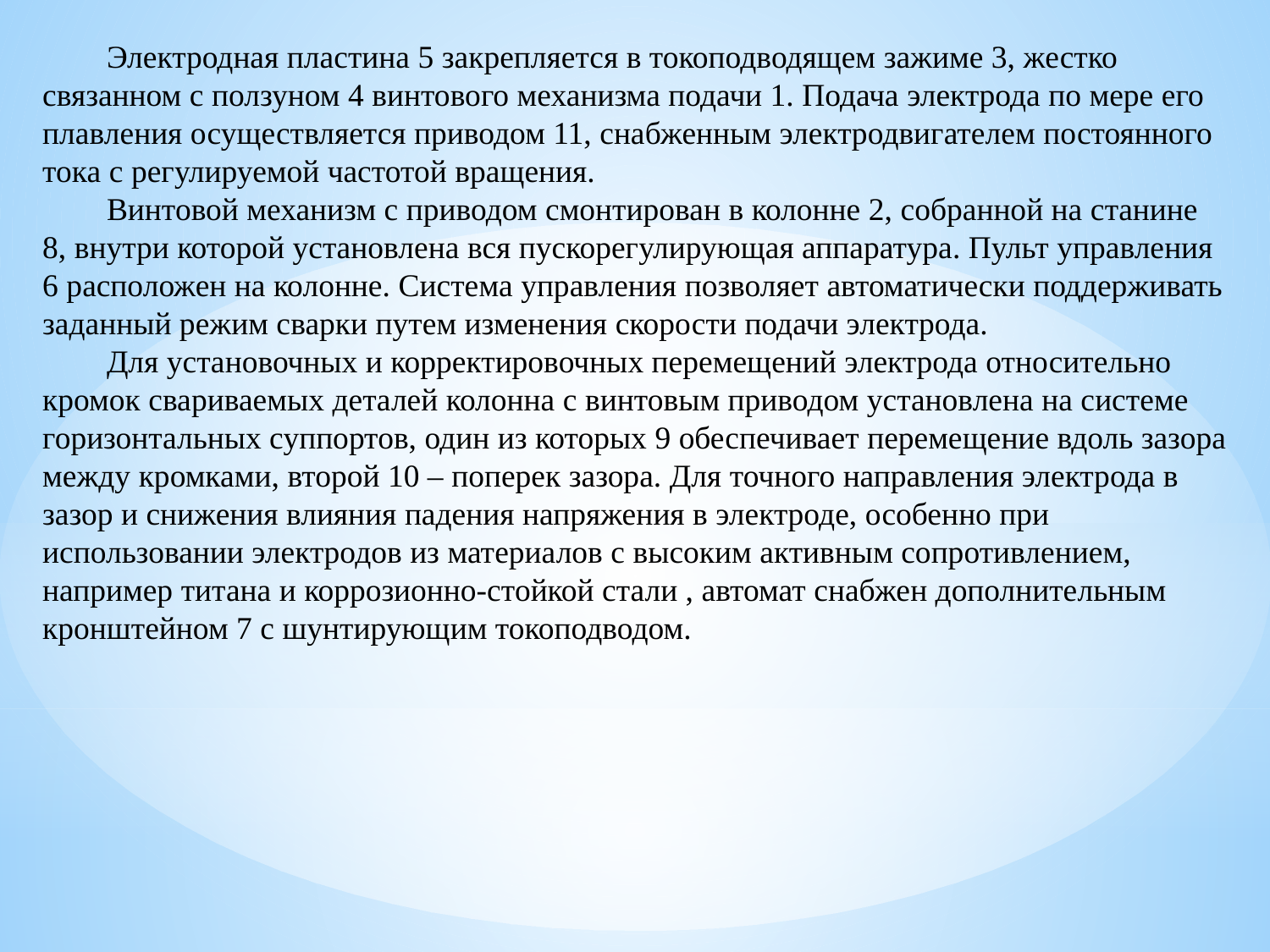

Электродная пластина 5 закрепляется в токоподводящем зажиме 3, жестко связанном с ползуном 4 винтового механизма подачи 1. Подача электрода по мере его плавления осуществляется приводом 11, снабженным электродвигателем постоянного тока с регулируемой частотой вращения.
        Винтовой механизм с приводом смонтирован в колонне 2, собранной на станине 8, внутри которой установлена вся пускорегулирующая аппаратура. Пульт управления 6 расположен на колонне. Система управления позволяет автоматически поддерживать заданный режим сварки путем изменения скорости подачи электрода.
        Для установочных и корректировочных перемещений электрода относительно кромок свариваемых деталей колонна с винтовым приводом установлена на системе горизонтальных суппортов, один из которых 9 обеспечивает перемещение вдоль зазора между кромками, второй 10 – поперек зазора. Для точного направления электрода в зазор и снижения влияния падения напряжения в электроде, особенно при использовании электродов из материалов с высоким активным сопротивлением, например титана и коррозионно-стойкой стали , автомат снабжен дополнительным кронштейном 7 с шунтирующим токоподводом.